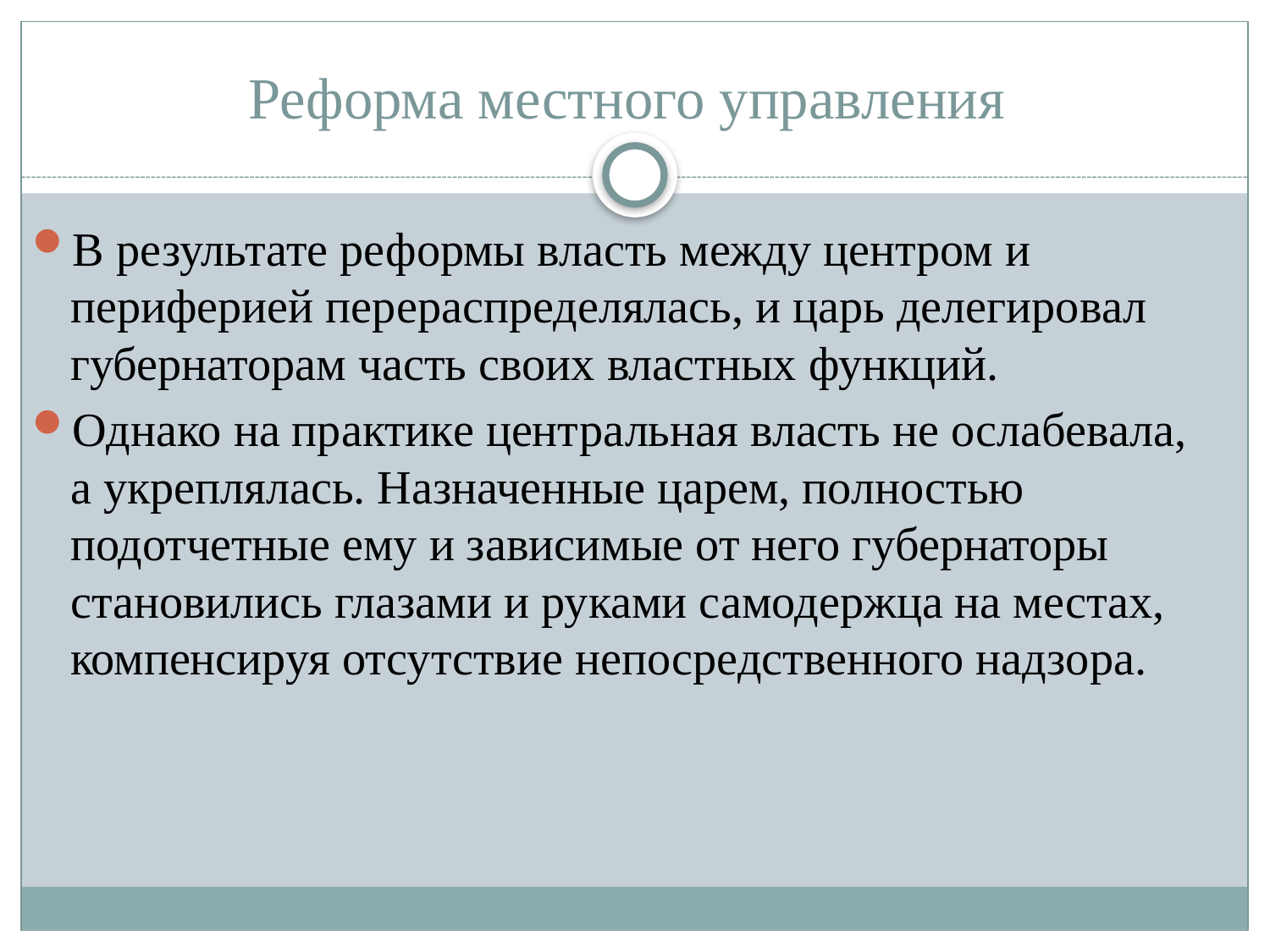

# Реформа местного управления
В результате реформы власть между центром и периферией перераспределялась, и царь делегировал губернаторам часть своих властных функций.
Однако на практике центральная власть не ослабевала, а укреплялась. Назначенные царем, полностью подотчетные ему и зависимые от него губернаторы становились глазами и руками самодержца на местах, компенсируя отсутствие непосредственного надзора.